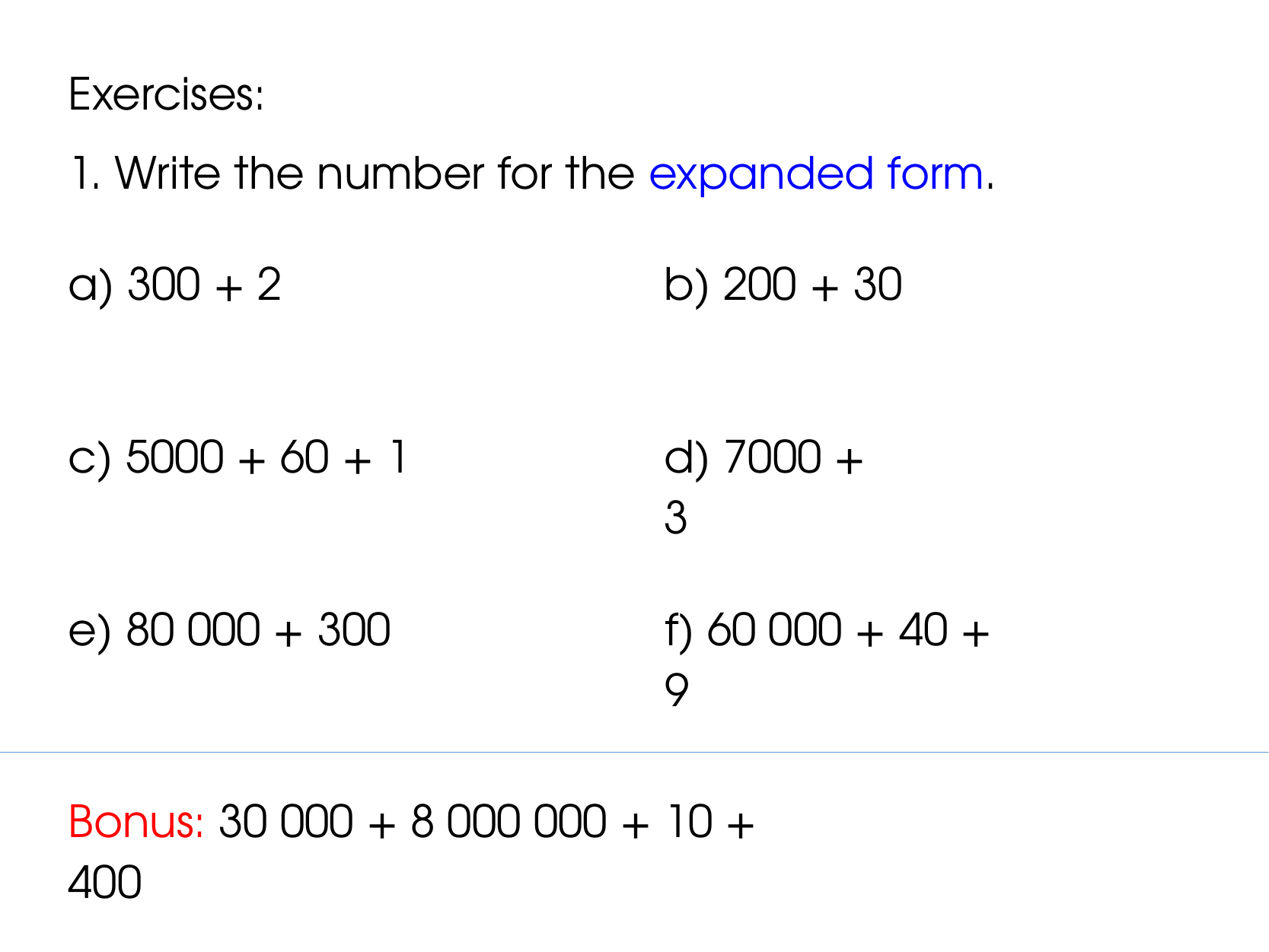

Exercises:
1. Write the number for the expanded form.
a) 300 + 2
b) 200 + 30
c) 5000 + 60 + 1
d) 7000 + 3
e) 80 000 + 300
f) 60 000 + 40 + 9
Bonus: 30 000 + 8 000 000 + 10 + 400